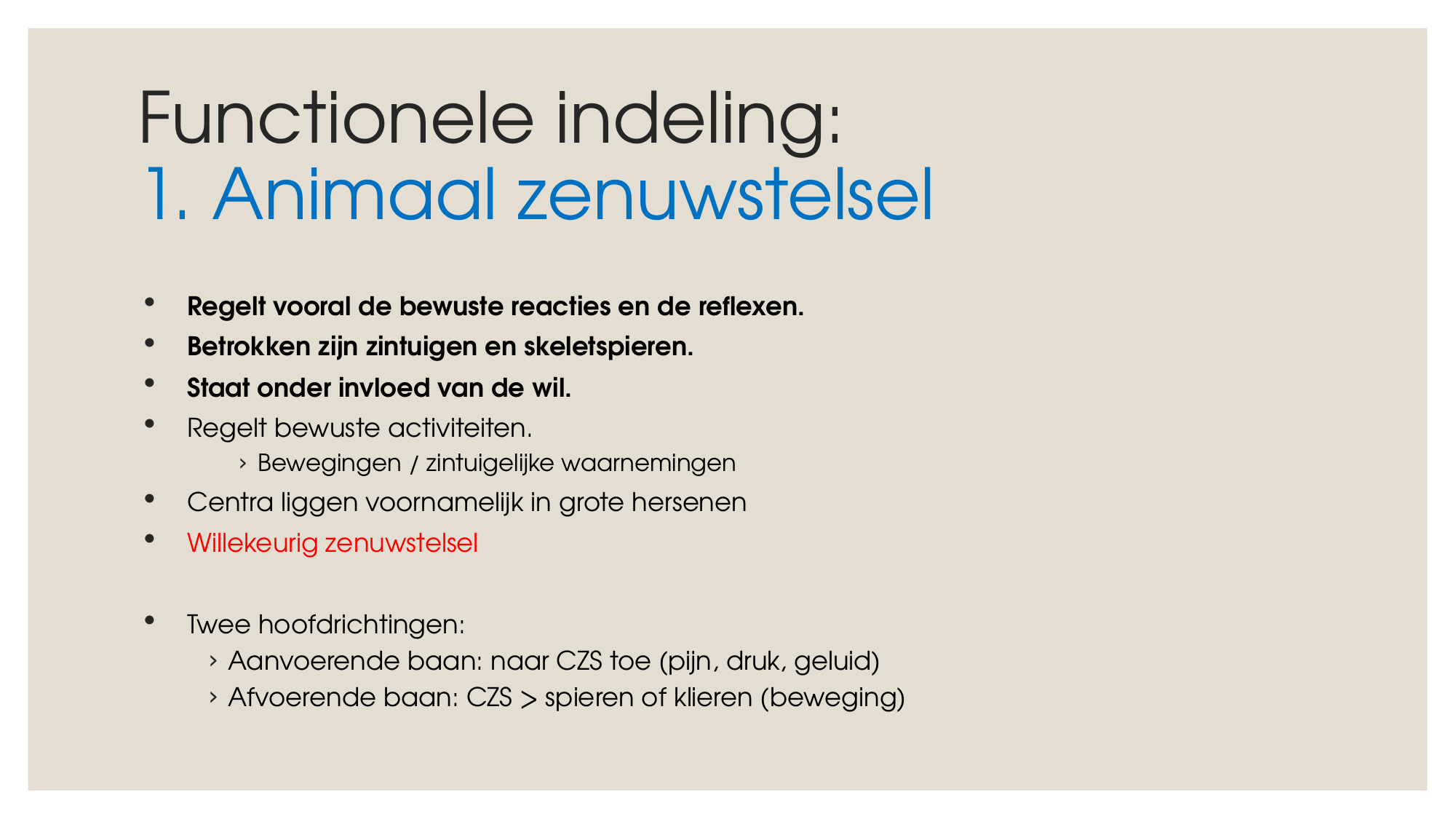

# Functionele indeling: 1. Animaal zenuwstelsel

Regelt vooral de bewuste reacties en de reflexen.
Betrokken zijn zintuigen en skeletspieren.
Staat onder invloed van de wil.
Regelt bewuste activiteiten.
Bewegingen / zintuigelijke waarnemingen
Centra liggen voornamelijk in grote hersenen
Willekeurig zenuwstelsel

Twee hoofdrichtingen:
Aanvoerende baan: naar CZS toe (pijn, druk, geluid)
Afvoerende baan: CZS > spieren of klieren (beweging)